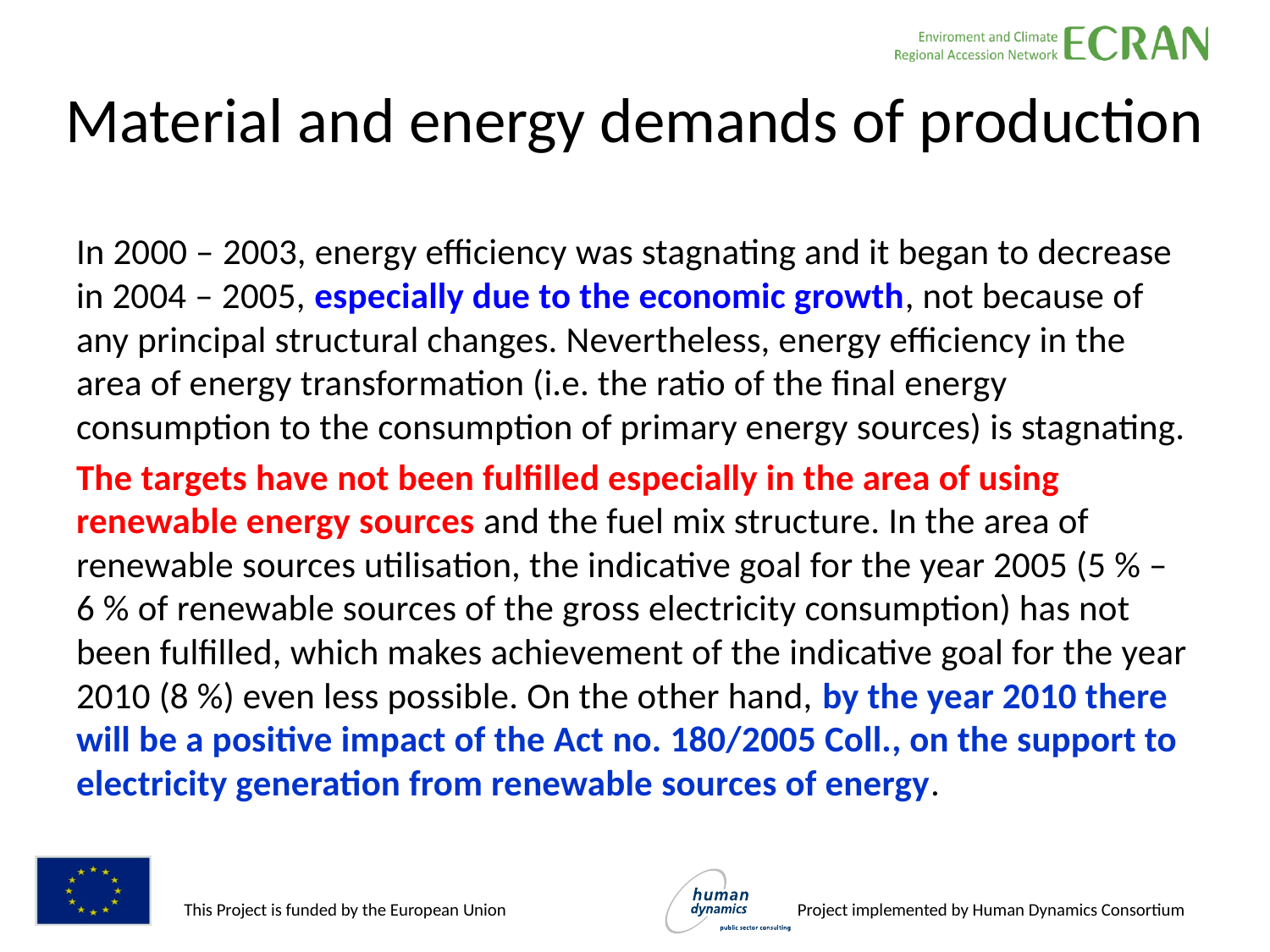

# Material and energy demands of production
In 2000 – 2003, energy efficiency was stagnating and it began to decrease in 2004 – 2005, especially due to the economic growth, not because of any principal structural changes. Nevertheless, energy efficiency in the area of energy transformation (i.e. the ratio of the final energy consumption to the consumption of primary energy sources) is stagnating.
The targets have not been fulfilled especially in the area of using renewable energy sources and the fuel mix structure. In the area of renewable sources utilisation, the indicative goal for the year 2005 (5 % – 6 % of renewable sources of the gross electricity consumption) has not been fulfilled, which makes achievement of the indicative goal for the year 2010 (8 %) even less possible. On the other hand, by the year 2010 there will be a positive impact of the Act no. 180/2005 Coll., on the support to electricity generation from renewable sources of energy.